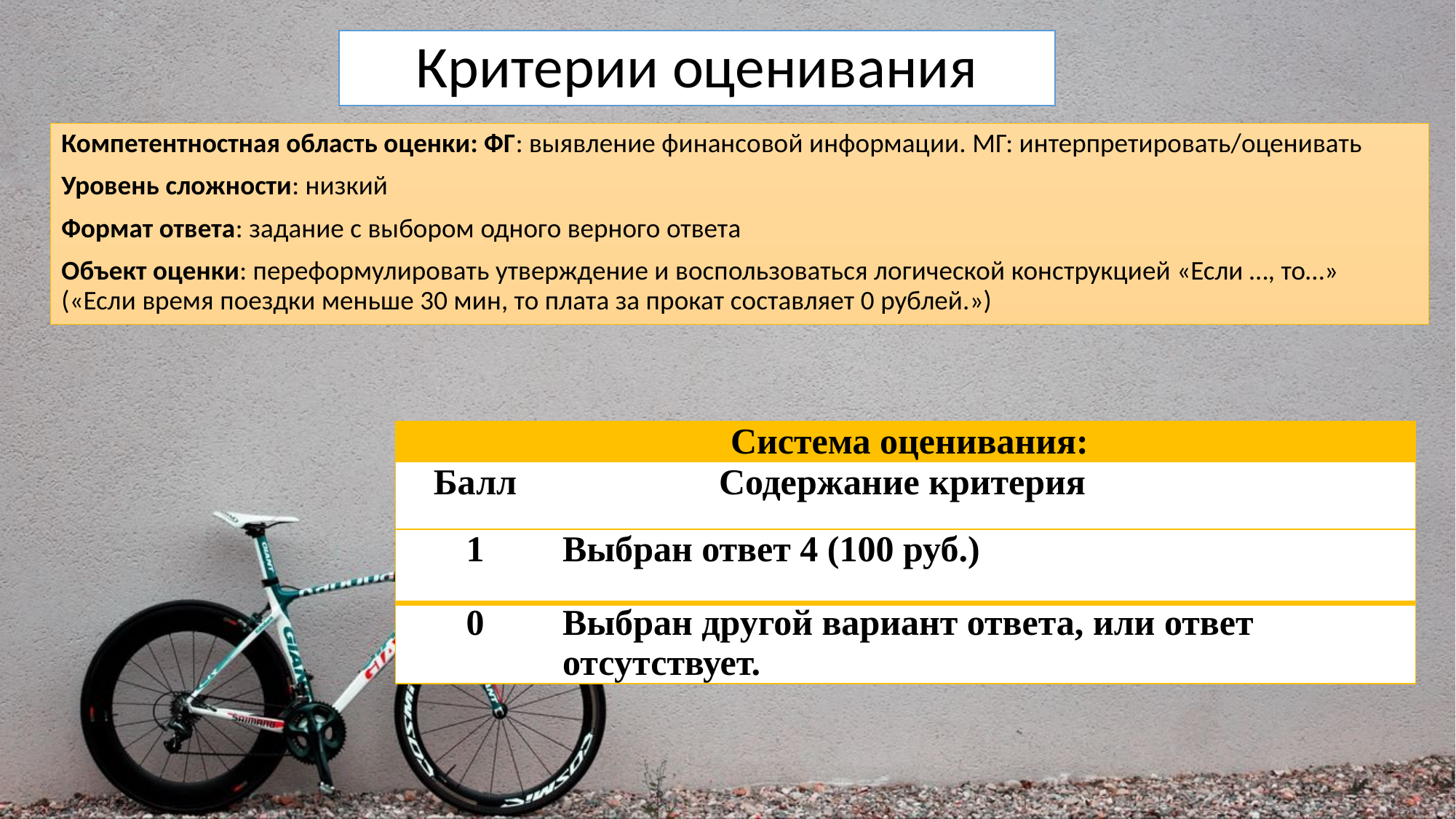

# Критерии оценивания
Компетентностная область оценки: ФГ: выявление финансовой информации. МГ: интерпретировать/оценивать
Уровень сложности: низкий
Формат ответа: задание с выбором одного верного ответа
Объект оценки: переформулировать утверждение и воспользоваться логической конструкцией «Если …, то…» («Если время поездки меньше 30 мин, то плата за прокат составляет 0 рублей.»)

| Система оценивания: |  |
| --- | --- |
| Балл | Содержание критерия |
| 1 | Выбран ответ 4 (100 руб.) |
| 0 | Выбран другой вариант ответа, или ответ отсутствует. |